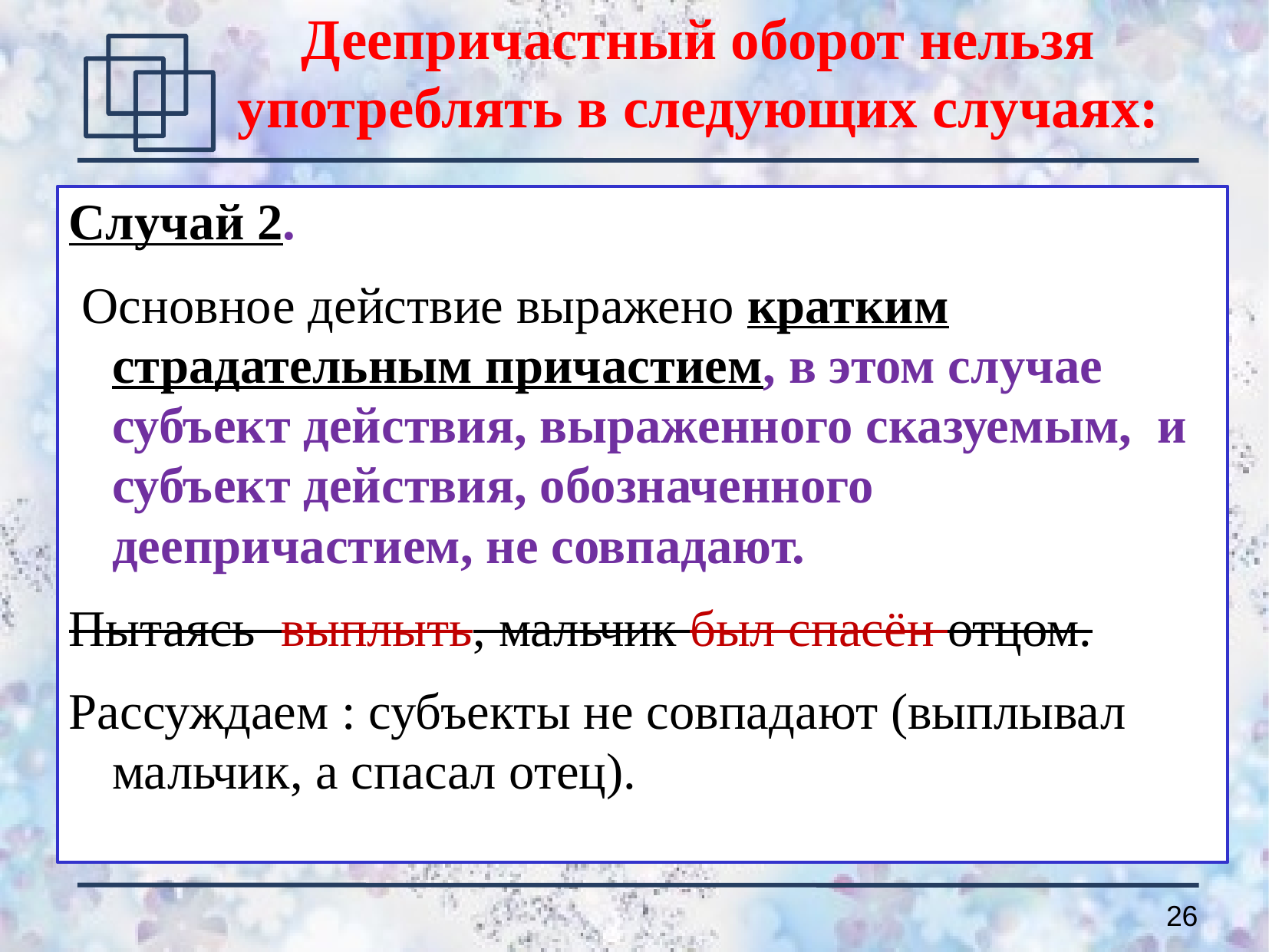

Деепричастный оборот нельзя употреблять в следующих случаях:
Случай 2.
 Основное действие выражено кратким страдательным причастием, в этом случае субъект действия, выраженного сказуемым,  и субъект действия, обозначенного деепричастием, не совпадают.
Пытаясь  выплыть, мальчик был спасён отцом.
Рассуждаем : субъекты не совпадают (выплывал мальчик, а спасал отец).